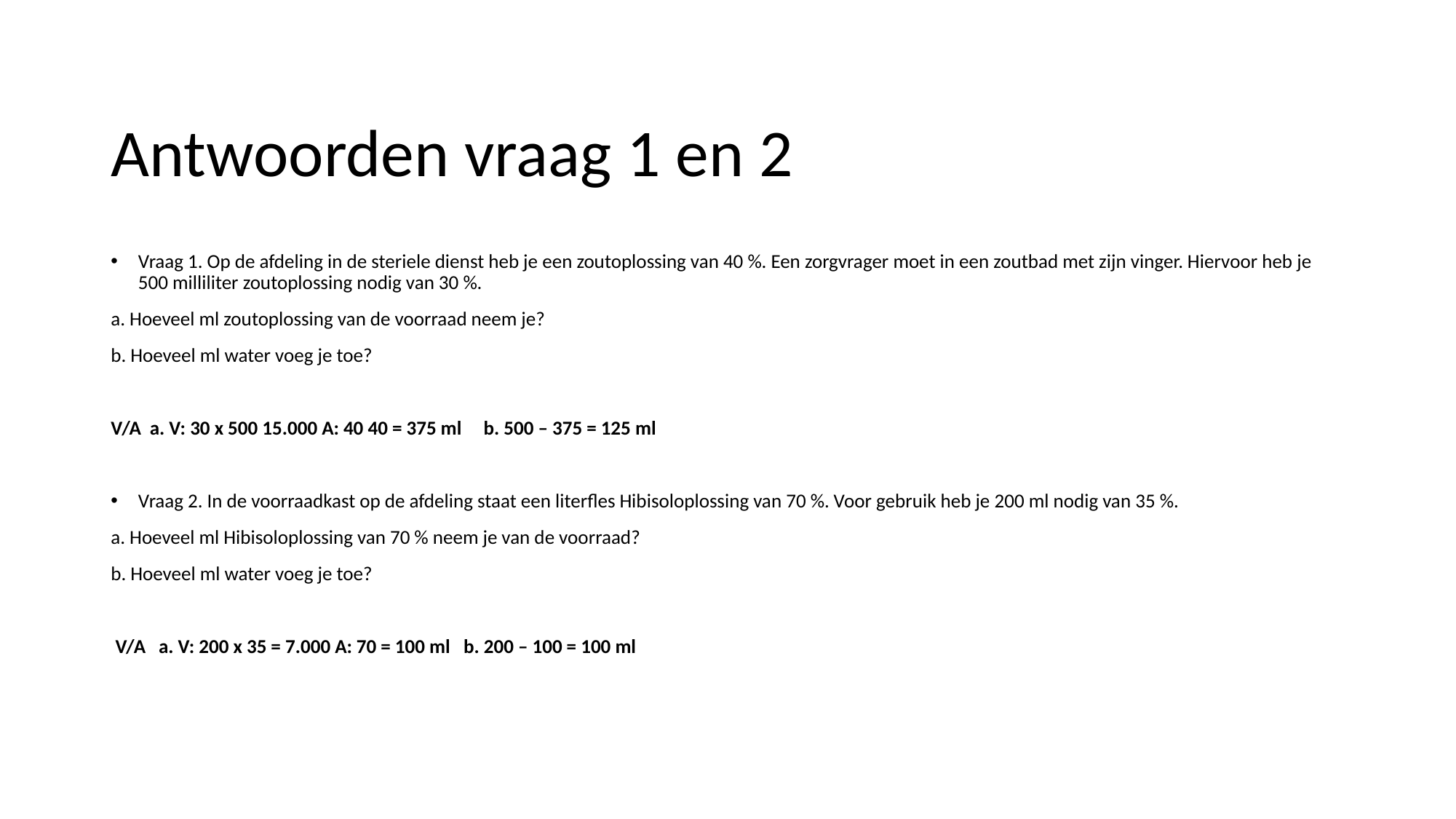

# Antwoorden vraag 1 en 2
Vraag 1. Op de afdeling in de steriele dienst heb je een zoutoplossing van 40 %. Een zorgvrager moet in een zoutbad met zijn vinger. Hiervoor heb je 500 milliliter zoutoplossing nodig van 30 %.
a. Hoeveel ml zoutoplossing van de voorraad neem je?
b. Hoeveel ml water voeg je toe?

V/A  a. V: 30 x 500 15.000 A: 40 40 = 375 ml     b. 500 – 375 = 125 ml

Vraag 2. In de voorraadkast op de afdeling staat een literfles Hibisoloplossing van 70 %. Voor gebruik heb je 200 ml nodig van 35 %.
a. Hoeveel ml Hibisoloplossing van 70 % neem je van de voorraad?
b. Hoeveel ml water voeg je toe?

 V/A   a. V: 200 x 35 = 7.000 A: 70 = 100 ml   b. 200 – 100 = 100 ml